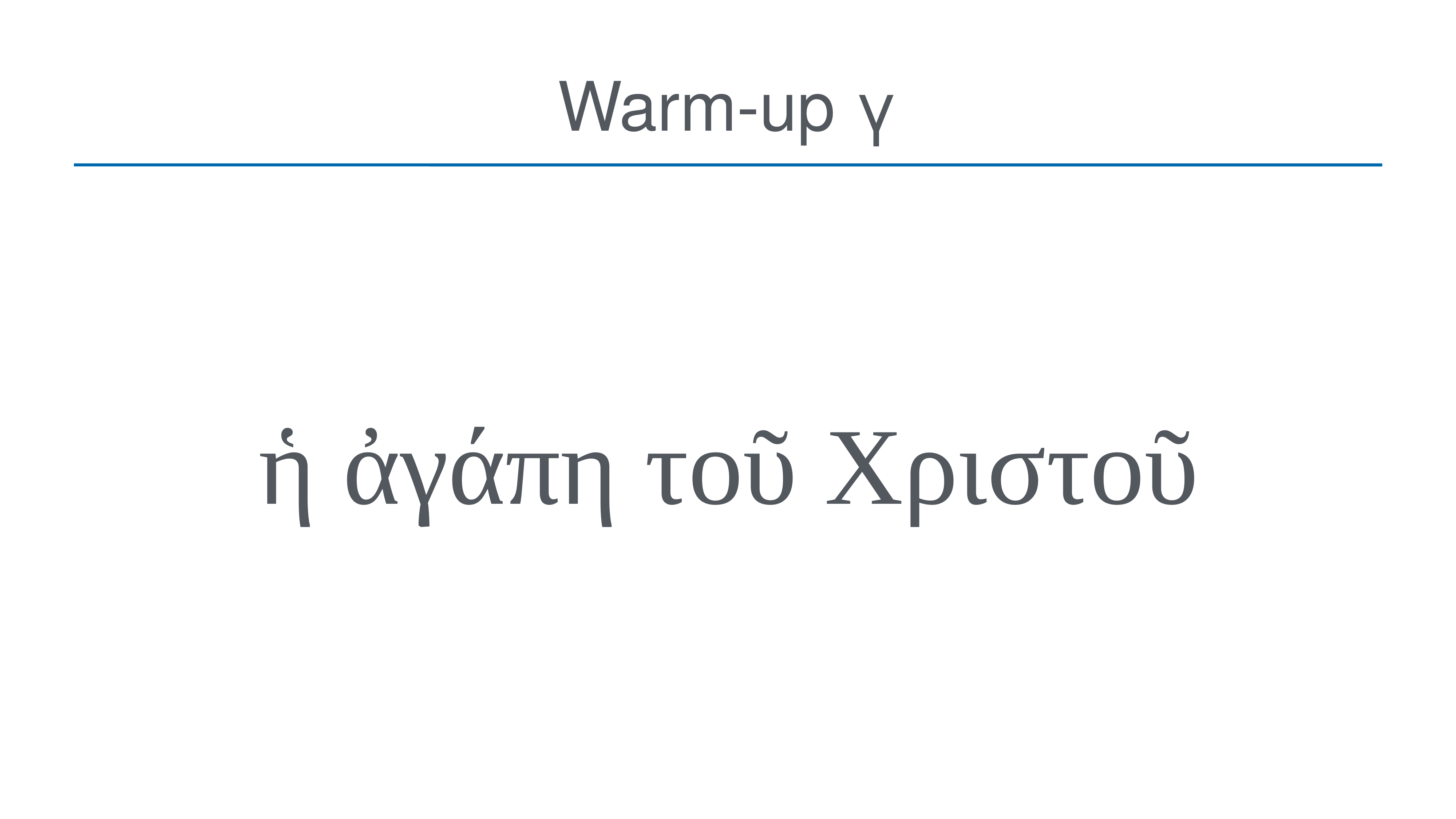

# Warm-up γ
ἡ ἀγάπη τοῦ Χριστοῦ